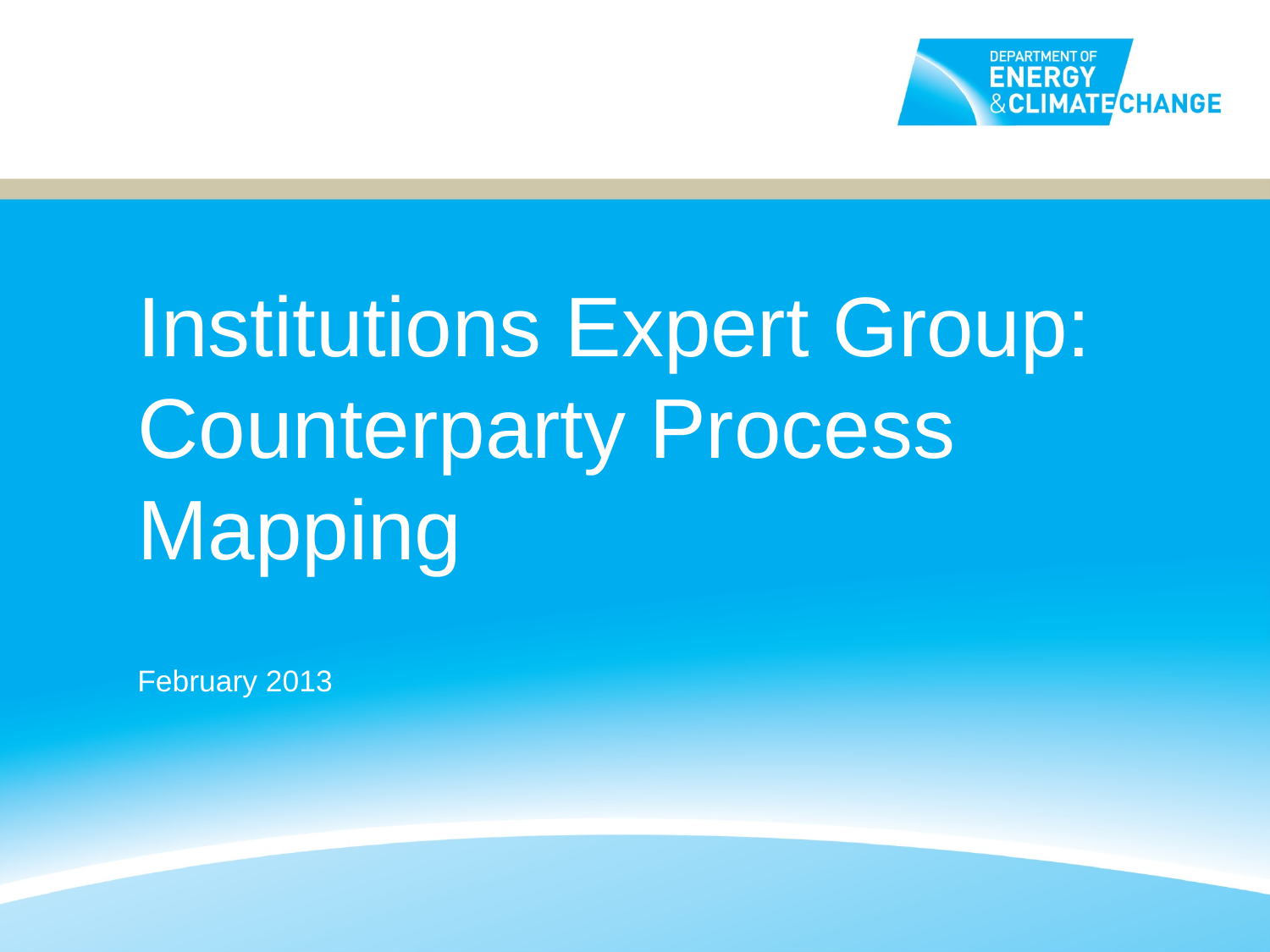

# Institutions Expert Group: Counterparty Process Mapping
February 2013